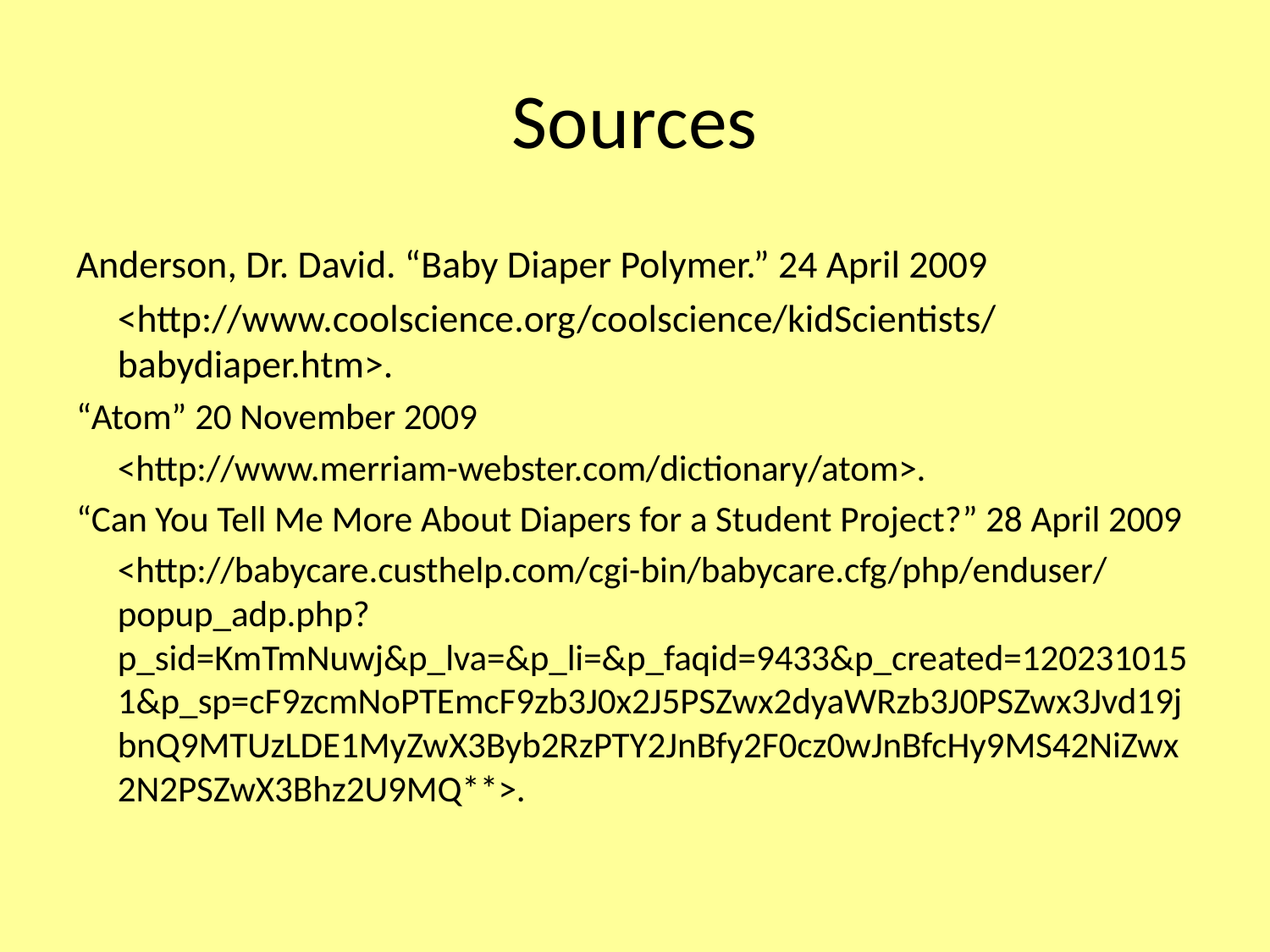

# Sources
Anderson, Dr. David. “Baby Diaper Polymer.” 24 April 2009
	<http://www.coolscience.org/coolscience/kidScientists/babydiaper.htm>.
“Atom” 20 November 2009
	<http://www.merriam-webster.com/dictionary/atom>.
“Can You Tell Me More About Diapers for a Student Project?” 28 April 2009
	<http://babycare.custhelp.com/cgi-bin/babycare.cfg/php/enduser/popup_adp.php?p_sid=KmTmNuwj&p_lva=&p_li=&p_faqid=9433&p_created=1202310151&p_sp=cF9zcmNoPTEmcF9zb3J0x2J5PSZwx2dyaWRzb3J0PSZwx3Jvd19jbnQ9MTUzLDE1MyZwX3Byb2RzPTY2JnBfy2F0cz0wJnBfcHy9MS42NiZwx2N2PSZwX3Bhz2U9MQ**>.